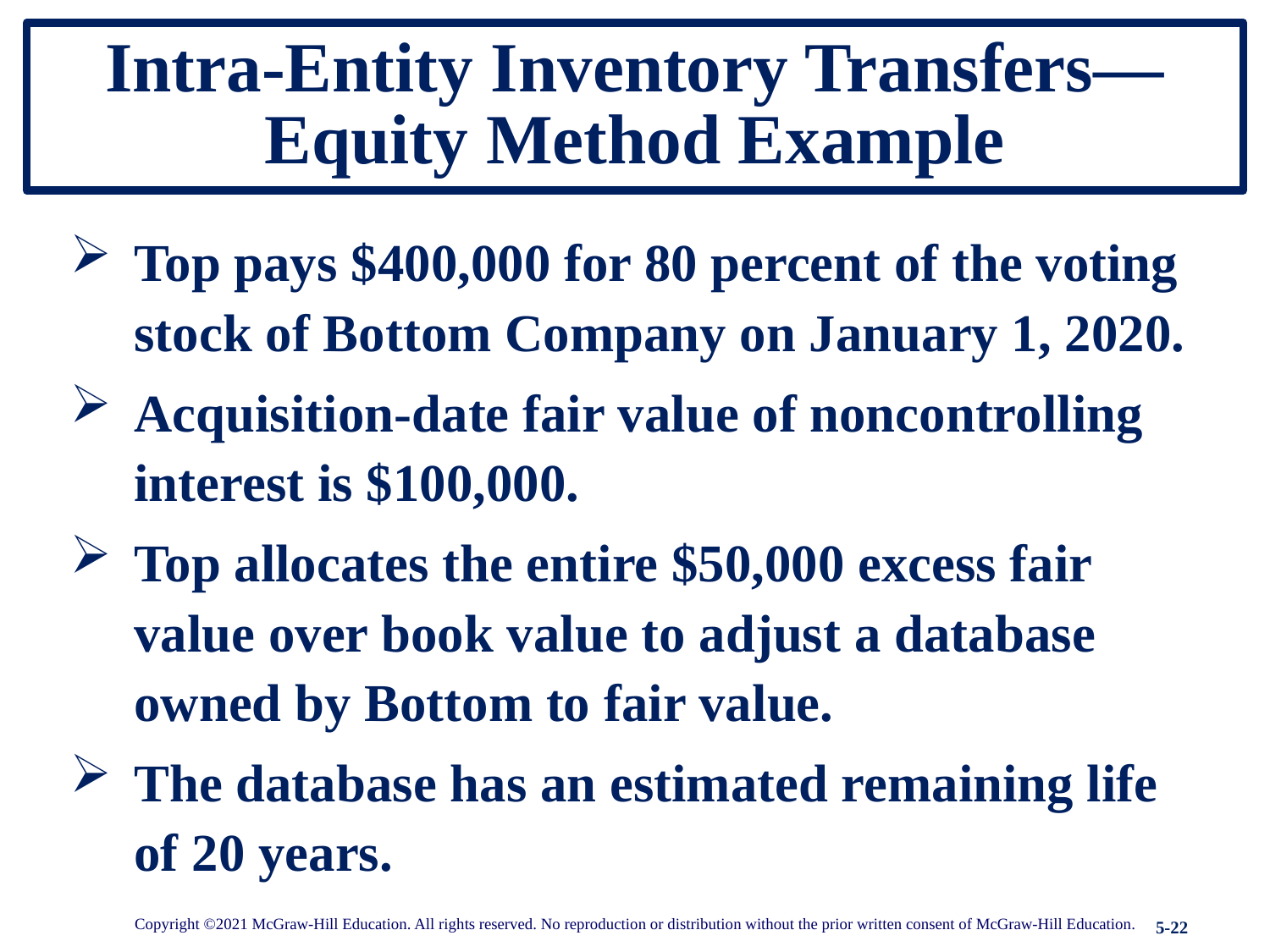

# Intra-Entity Inventory Transfers—Equity Method Example
Top pays $400,000 for 80 percent of the voting stock of Bottom Company on January 1, 2020.
Acquisition-date fair value of noncontrolling interest is $100,000.
Top allocates the entire $50,000 excess fair value over book value to adjust a database owned by Bottom to fair value.
The database has an estimated remaining life of 20 years.
Copyright ©2021 McGraw-Hill Education. All rights reserved. No reproduction or distribution without the prior written consent of McGraw-Hill Education.
5-22